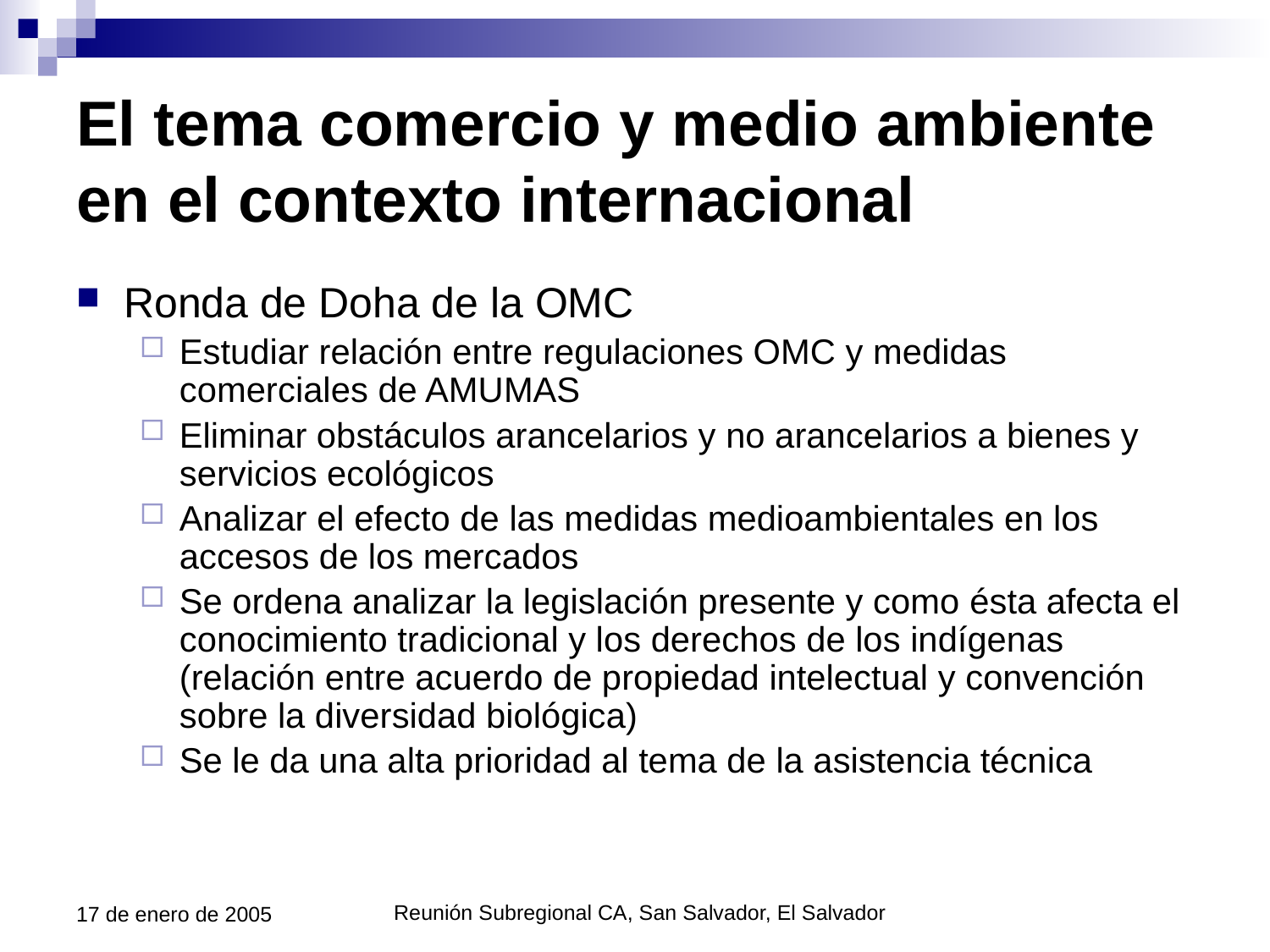

# El tema comercio y medio ambiente en el contexto internacional
Ronda de Doha de la OMC
Estudiar relación entre regulaciones OMC y medidas comerciales de AMUMAS
Eliminar obstáculos arancelarios y no arancelarios a bienes y servicios ecológicos
Analizar el efecto de las medidas medioambientales en los accesos de los mercados
Se ordena analizar la legislación presente y como ésta afecta el conocimiento tradicional y los derechos de los indígenas (relación entre acuerdo de propiedad intelectual y convención sobre la diversidad biológica)
Se le da una alta prioridad al tema de la asistencia técnica
17 de enero de 2005
Reunión Subregional CA, San Salvador, El Salvador